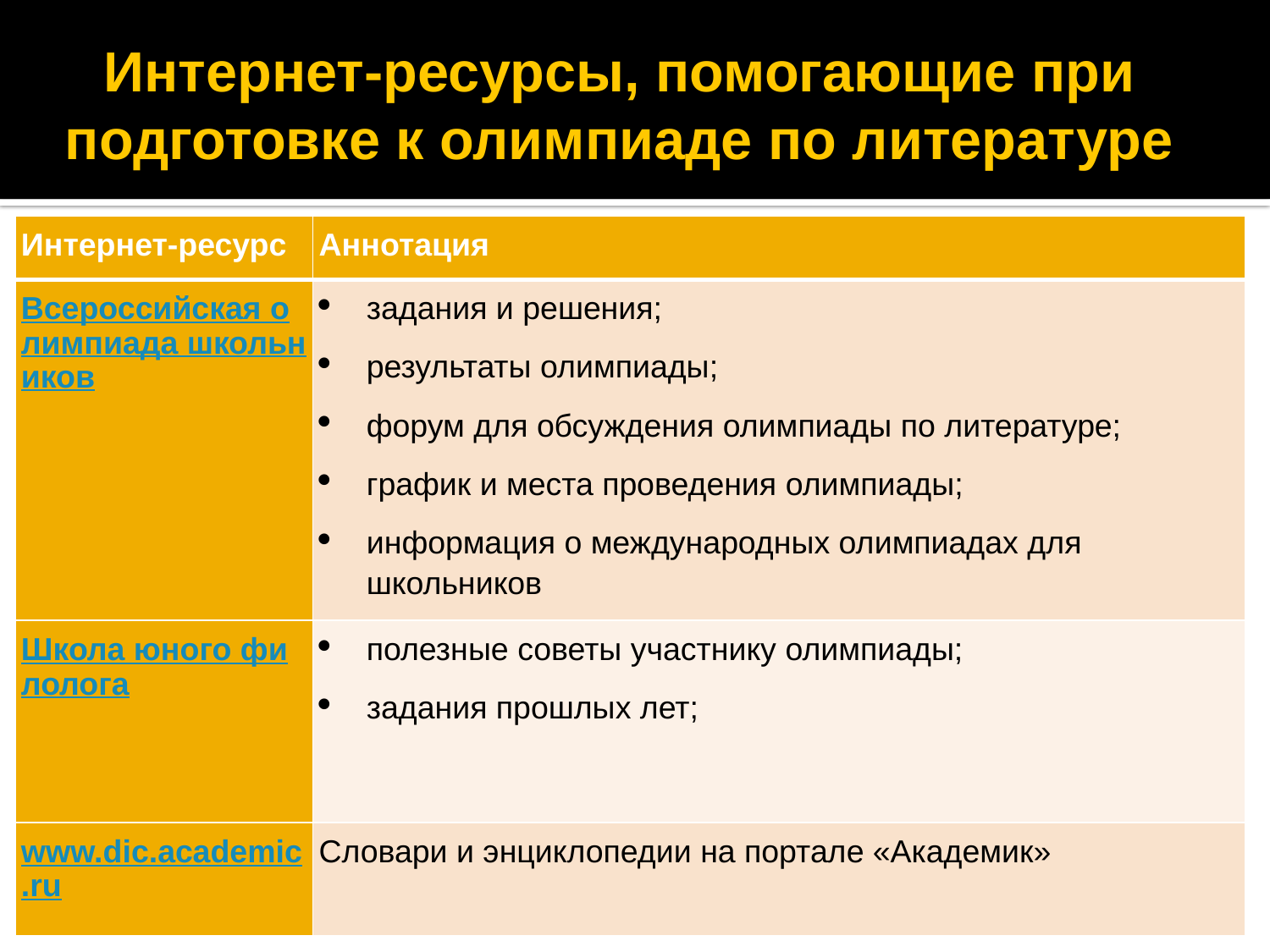

# Интернет-ресурсы, помогающие при подготовке к олимпиаде по литературе
| Интернет-ресурс | Аннотация |
| --- | --- |
| Всероссийская олимпиада школьников | задания и решения; результаты олимпиады; форум для обсуждения олимпиады по литературе; график и места проведения олимпиады; информация о международных олимпиадах для школьников |
| Школа юного филолога | полезные советы участнику олимпиады; задания прошлых лет; |
| www.dic.academic.ru | Словари и энциклопедии на портале «Академик» |